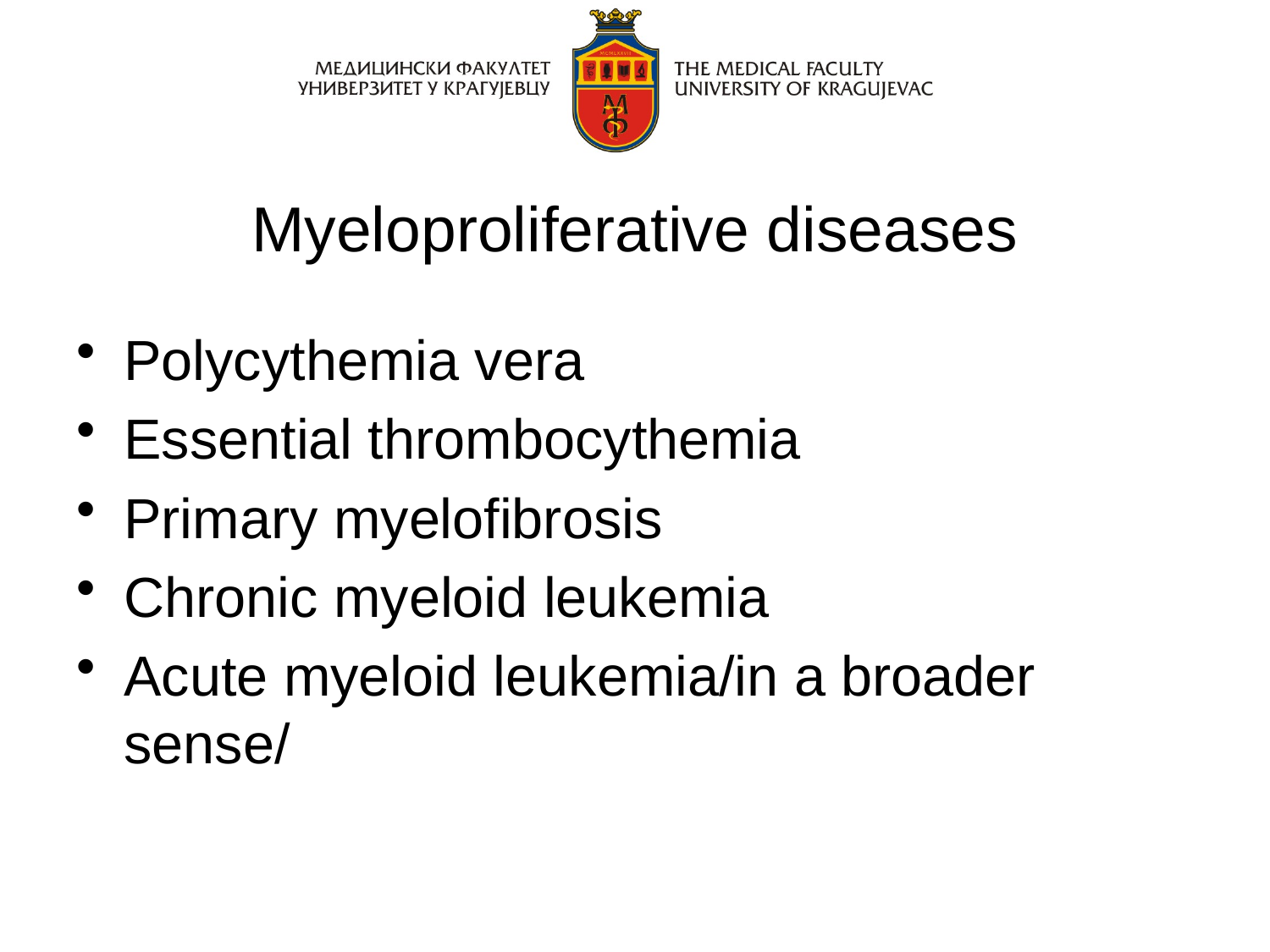

# Myeloproliferative diseases
Polycythemia vera
Essential thrombocythemia
Primary myelofibrosis
Chronic myeloid leukemia
Acute myeloid leukemia/in a broader sense/